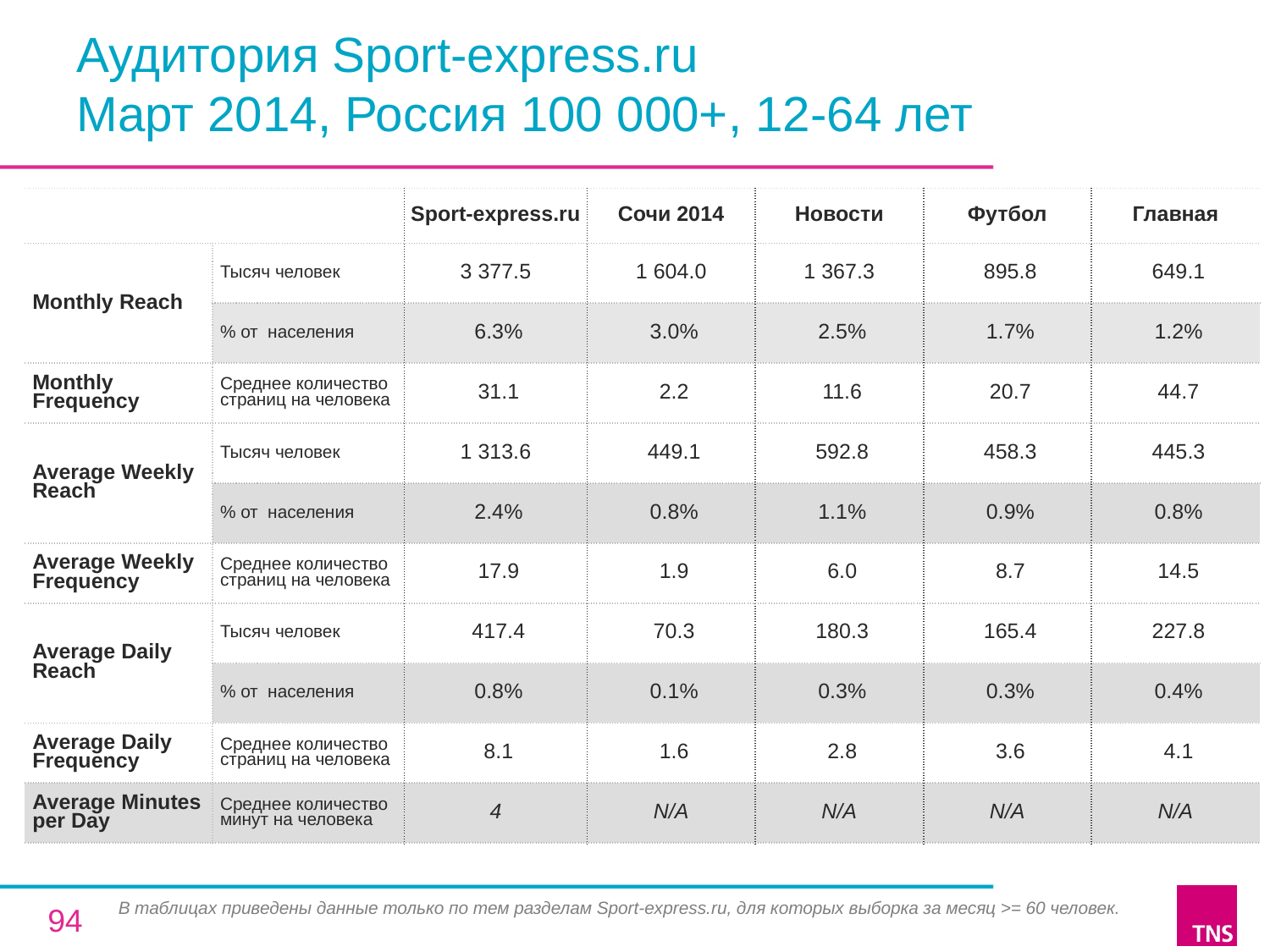

# Аудитория Sport-express.ru Март 2014, Россия 100 000+, 12-64 лет
|  |  | Sport-express.ru | Сочи 2014 | Новости | Футбол | Главная |
| --- | --- | --- | --- | --- | --- | --- |
| Monthly Reach | Тысяч человек | 3 377.5 | 1 604.0 | 1 367.3 | 895.8 | 649.1 |
|  | % от населения | 6.3% | 3.0% | 2.5% | 1.7% | 1.2% |
| Monthly Frequency | Среднее количество страниц на человека | 31.1 | 2.2 | 11.6 | 20.7 | 44.7 |
| Average Weekly Reach | Тысяч человек | 1 313.6 | 449.1 | 592.8 | 458.3 | 445.3 |
|  | % от населения | 2.4% | 0.8% | 1.1% | 0.9% | 0.8% |
| Average Weekly Frequency | Среднее количество страниц на человека | 17.9 | 1.9 | 6.0 | 8.7 | 14.5 |
| Average Daily Reach | Тысяч человек | 417.4 | 70.3 | 180.3 | 165.4 | 227.8 |
|  | % от населения | 0.8% | 0.1% | 0.3% | 0.3% | 0.4% |
| Average Daily Frequency | Среднее количество страниц на человека | 8.1 | 1.6 | 2.8 | 3.6 | 4.1 |
| Average Minutes per Day | Среднее количество минут на человека | 4 | N/A | N/A | N/A | N/A |
В таблицах приведены данные только по тем разделам Sport-express.ru, для которых выборка за месяц >= 60 человек.
94